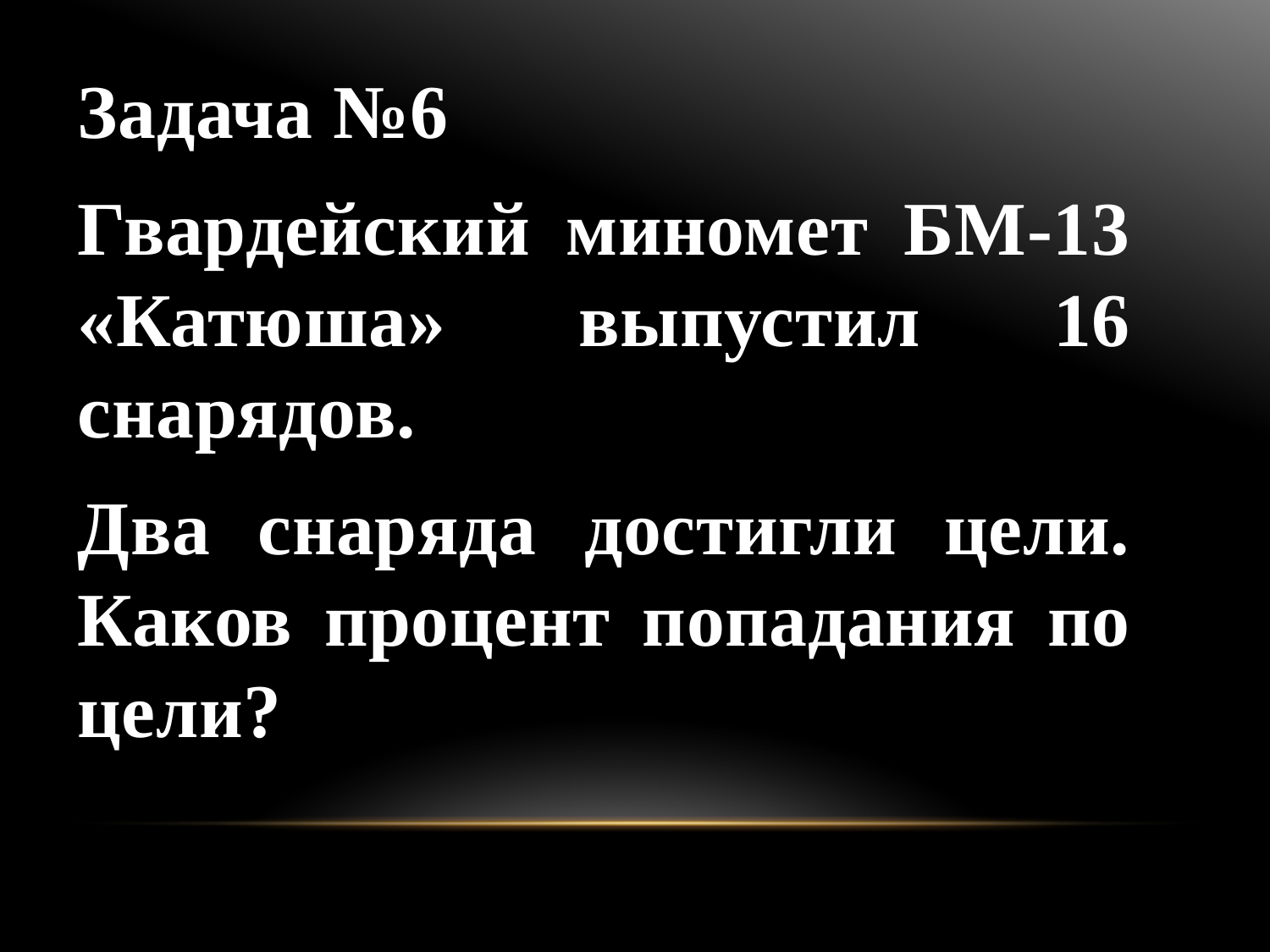

Задача №6
Гвардейский миномет БМ-13 «Катюша» выпустил 16 снарядов.
Два снаряда достигли цели. Каков процент попадания по цели?